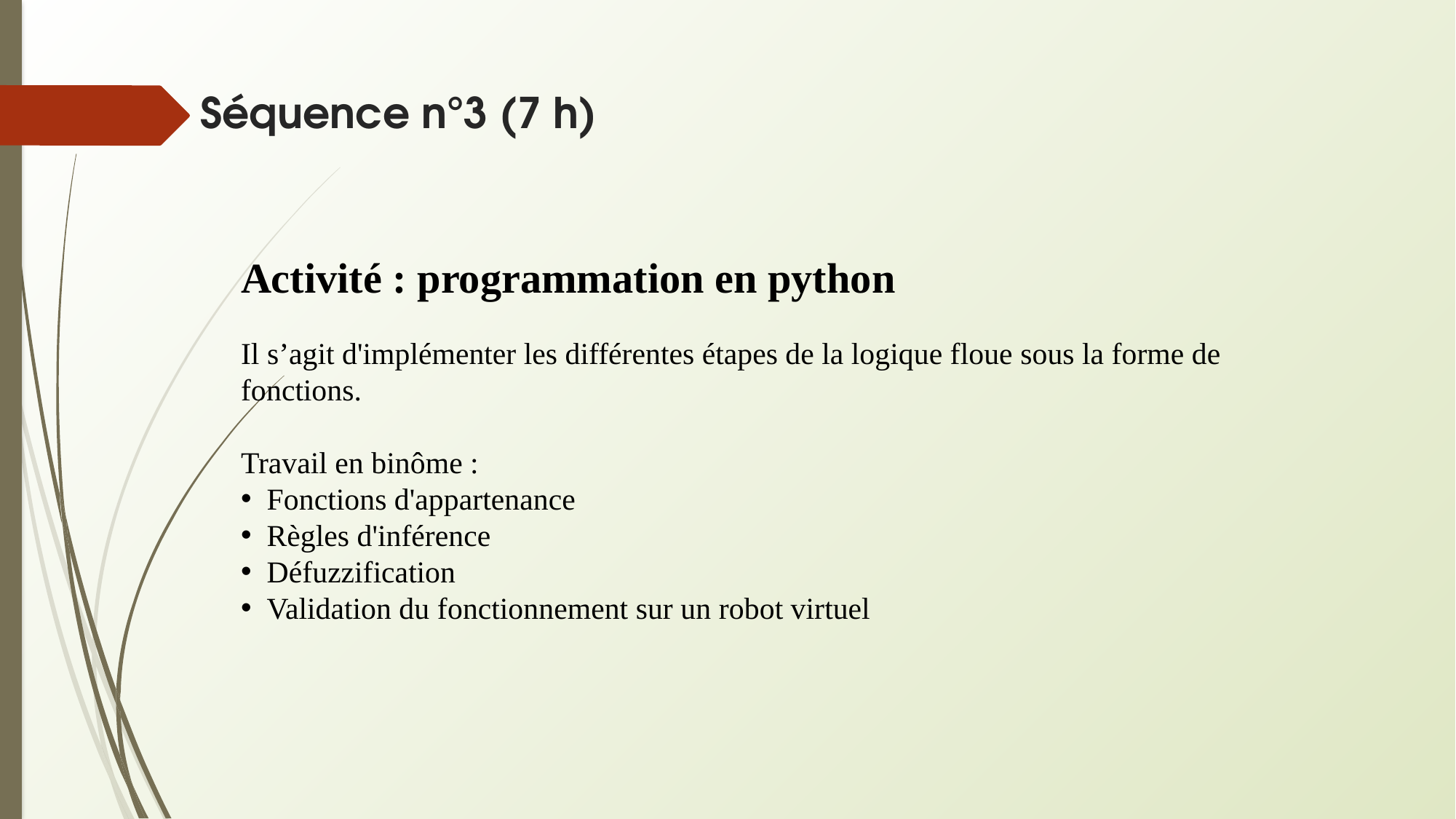

Séquence n°3 (7 h)
Activité : programmation en python

Il s’agit d'implémenter les différentes étapes de la logique floue sous la forme de fonctions.

Travail en binôme :
Fonctions d'appartenance
Règles d'inférence
Défuzzification
Validation du fonctionnement sur un robot virtuel